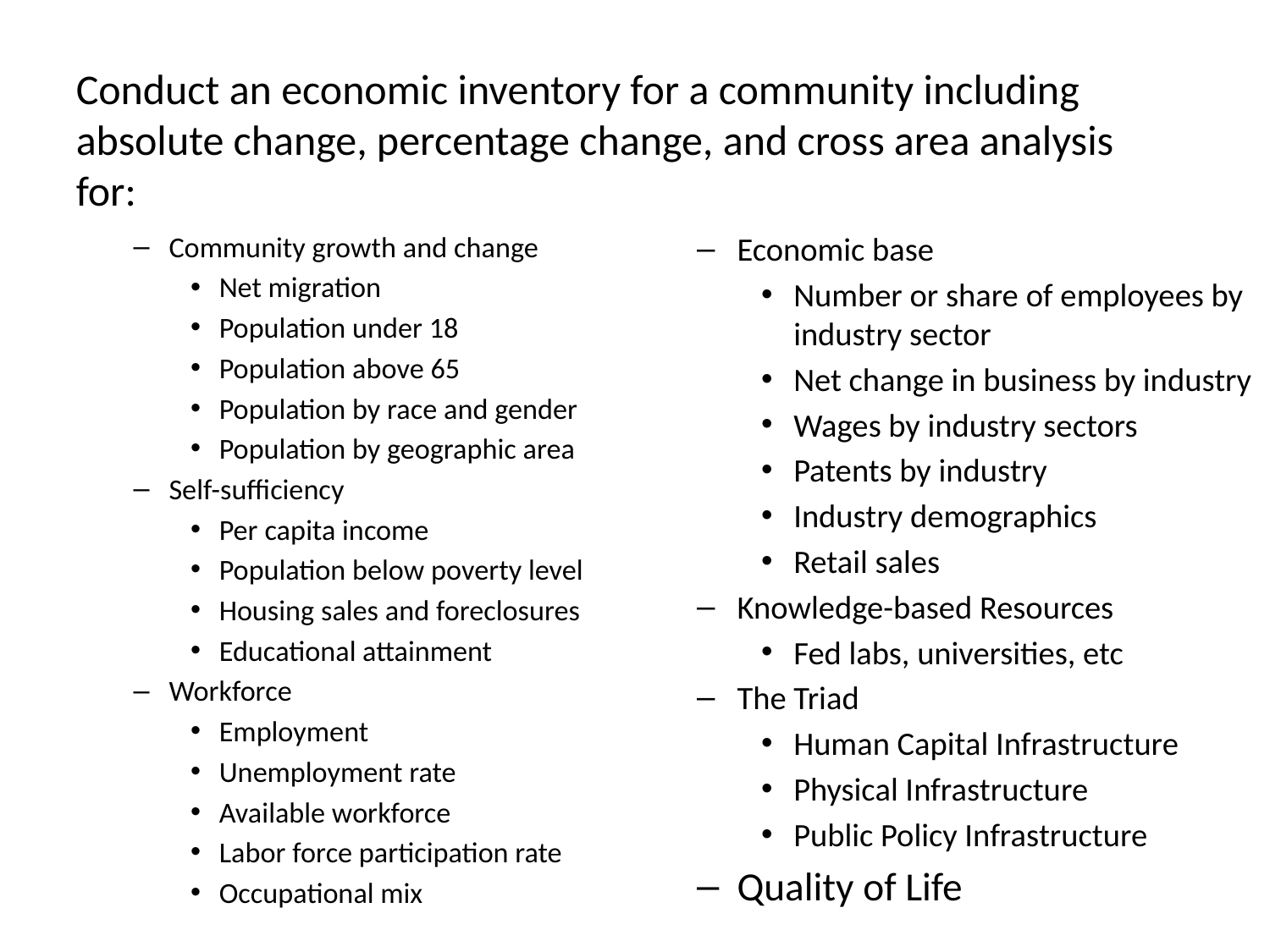

Conduct an economic inventory for a community including absolute change, percentage change, and cross area analysis for:

Community growth and change
Net migration
Population under 18
Population above 65
Population by race and gender
Population by geographic area
Self-sufficiency
Per capita income
Population below poverty level
Housing sales and foreclosures
Educational attainment
Workforce
Employment
Unemployment rate
Available workforce
Labor force participation rate
Occupational mix

Economic base
Number or share of employees by industry sector
Net change in business by industry
Wages by industry sectors
Patents by industry
Industry demographics
Retail sales
Knowledge-based Resources
Fed labs, universities, etc
The Triad
Human Capital Infrastructure
Physical Infrastructure
Public Policy Infrastructure
Quality of Life